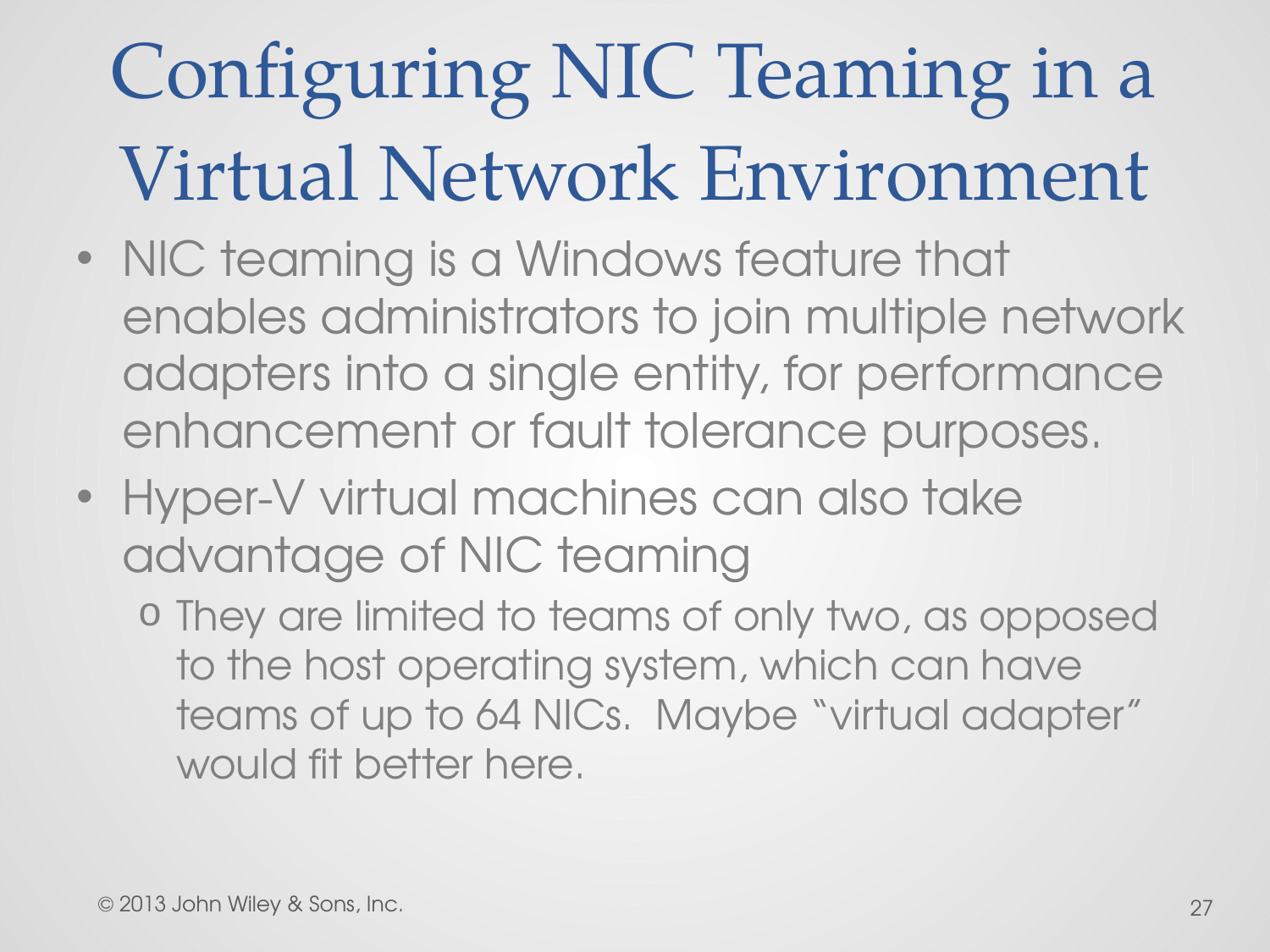

# Configuring NIC Teaming in a Virtual Network Environment
NIC teaming is a Windows feature that enables administrators to join multiple network adapters into a single entity, for performance enhancement or fault tolerance purposes.
Hyper-V virtual machines can also take advantage of NIC teaming
They are limited to teams of only two, as opposed to the host operating system, which can have teams of up to 64 NICs.  Maybe “virtual adapter” would fit better here.

© 2013 John Wiley & Sons, Inc.
27